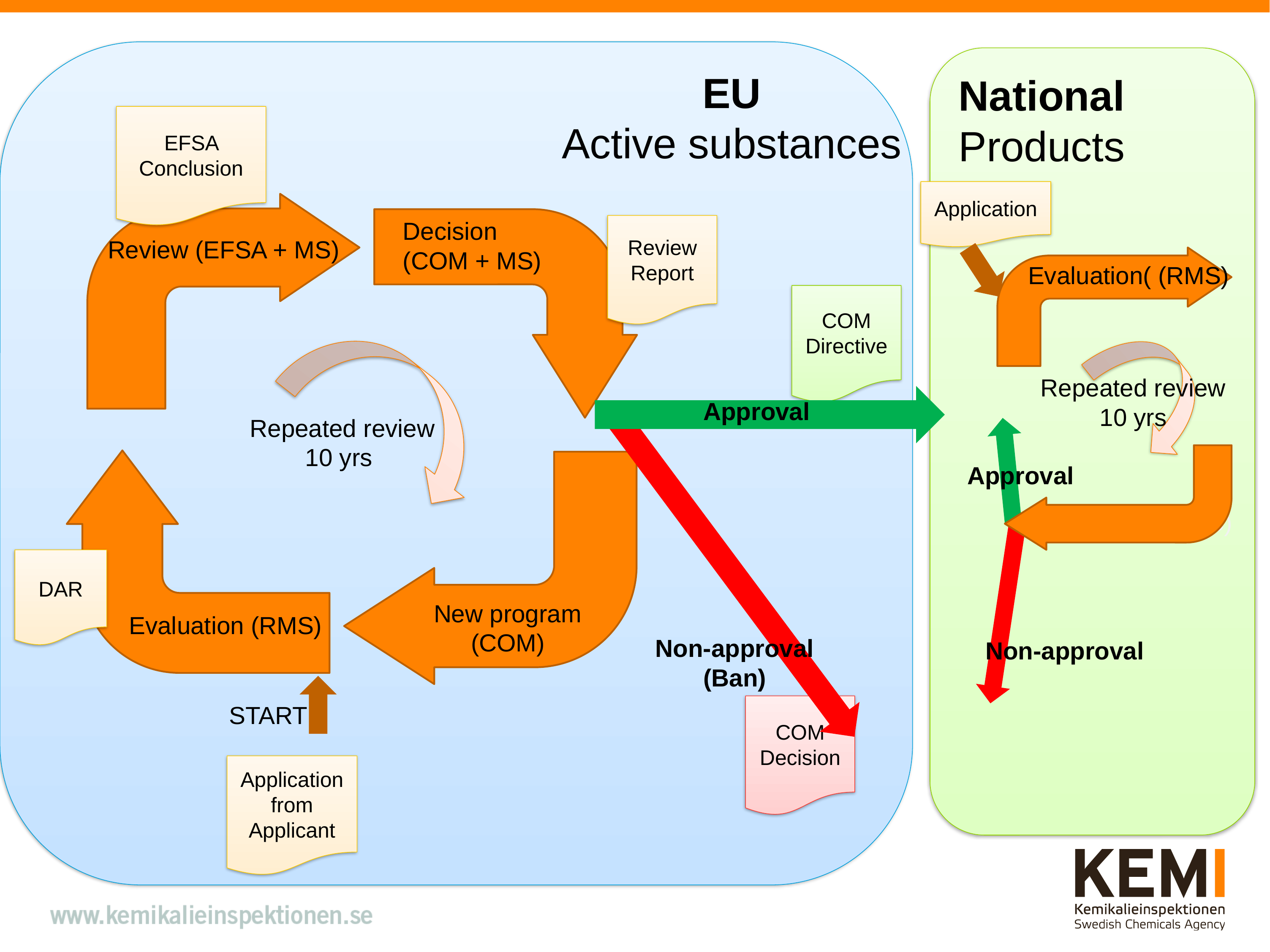

EU
Active substances

National
Products

EFSA Conclusion
Application

Decision
(COM + MS)
Review Report
Review (EFSA + MS)

Evaluation( (RMS)

COM Directive

Repeated review
10 yrs

Approval
Repeated review
10 yrs

Approval

Peer review (MS)

DAR
New program
(COM)

Evaluation (RMS)
Non-approval (Ban)
Non-approval

START
COM Decision
Application from Applicant